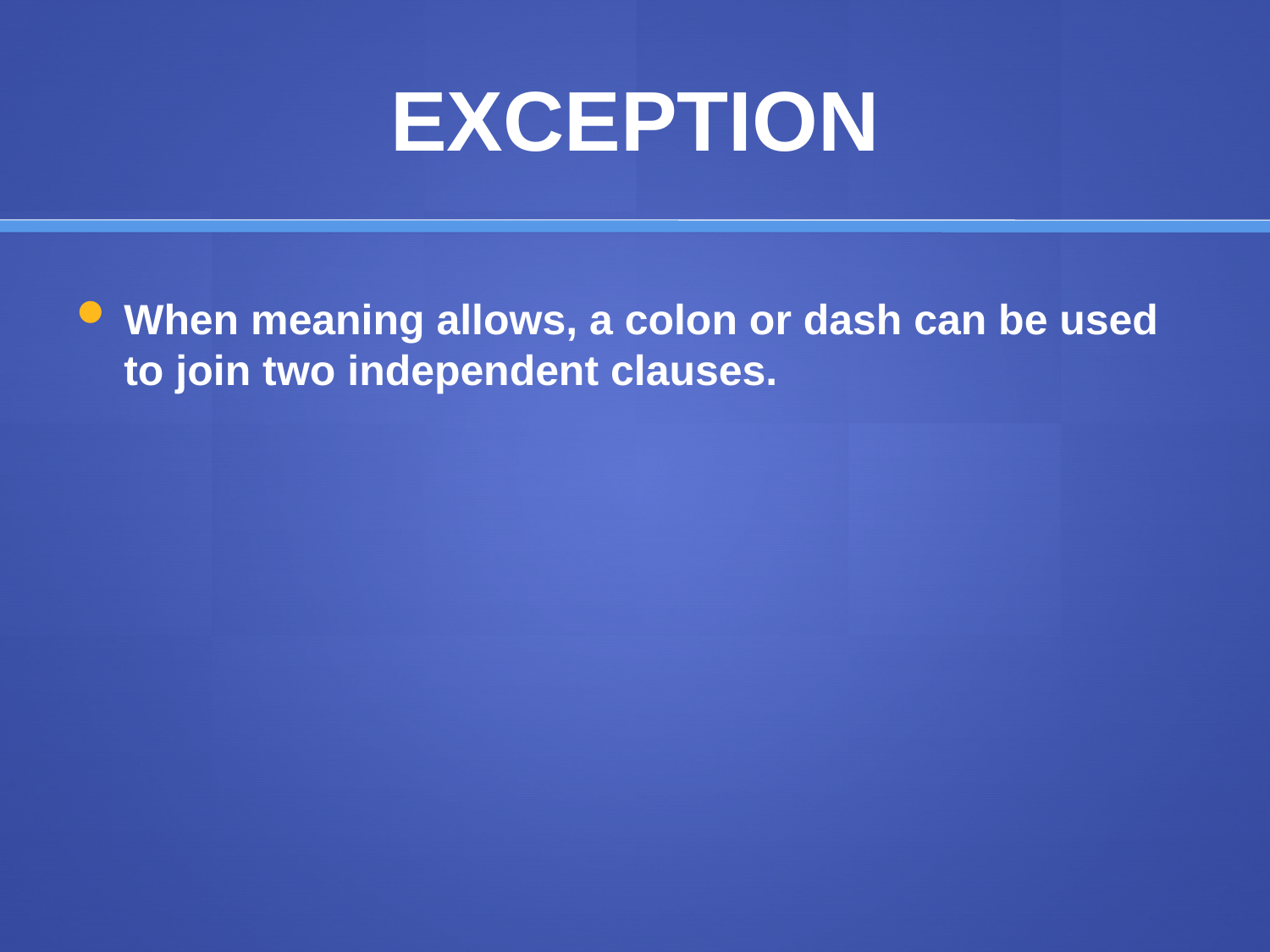

# EXCEPTION
When meaning allows, a colon or dash can be used to join two independent clauses.